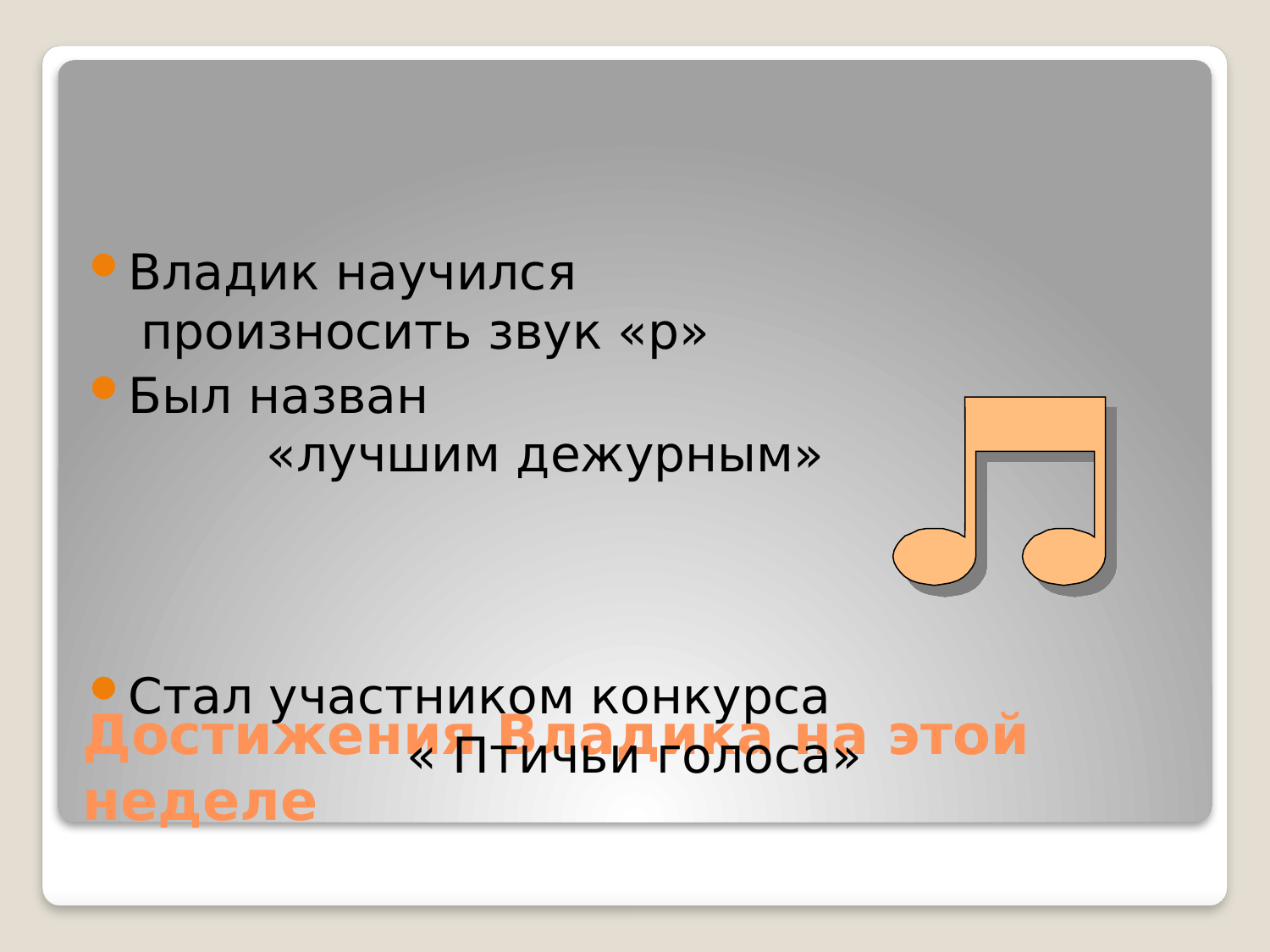

Владик научился                                         произносить звук «р»
Был назван                                                          «лучшим дежурным»
Стал участником конкурса                                         « Птичьи голоса»

# Достижения Владика на этой неделе